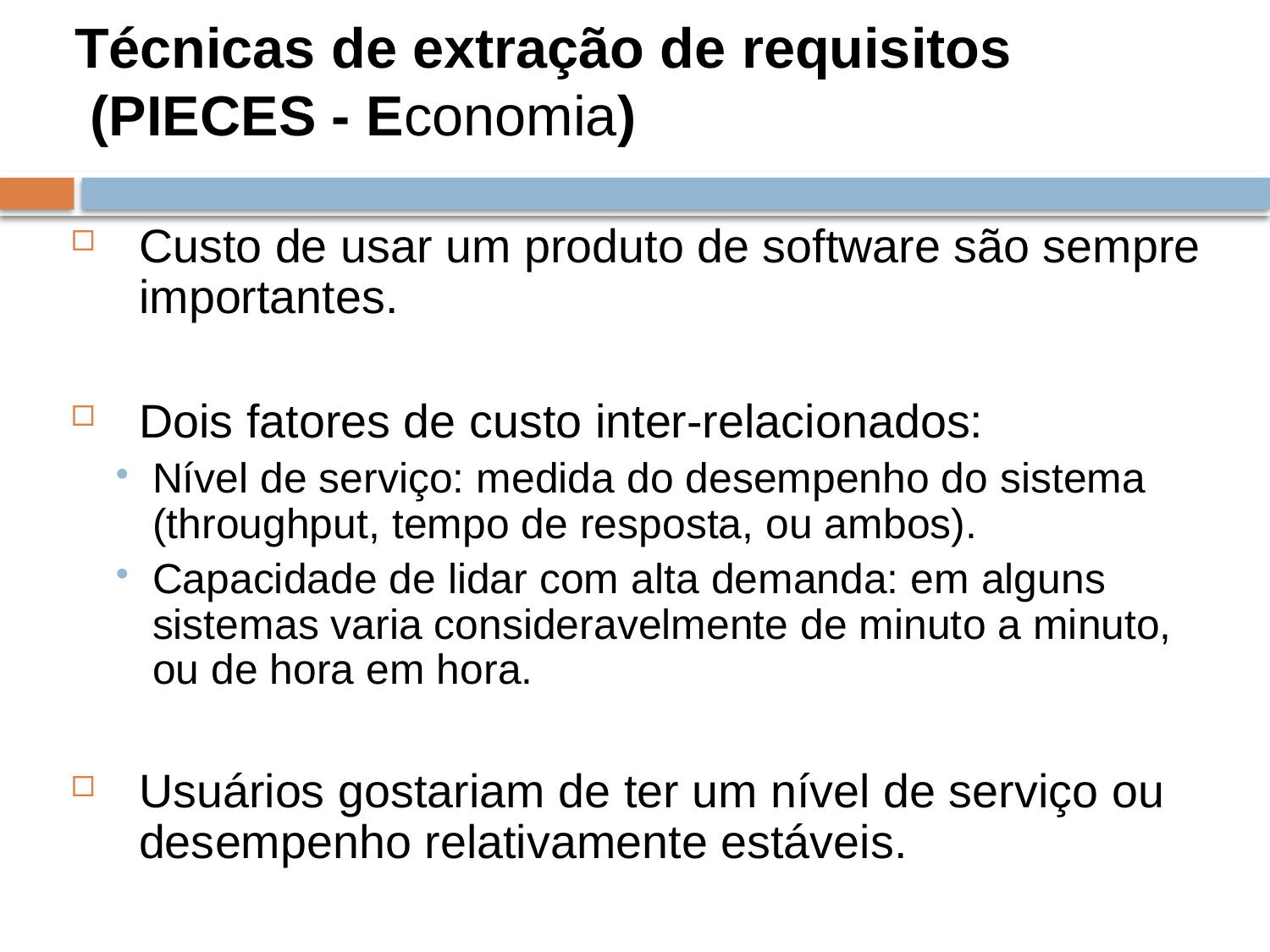

Técnicas de extração de requisitos
 (PIECES - Economia)
Custo de usar um produto de software são sempre importantes.

Dois fatores de custo inter-relacionados:
Nível de serviço: medida do desempenho do sistema (throughput, tempo de resposta, ou ambos).
Capacidade de lidar com alta demanda: em alguns sistemas varia consideravelmente de minuto a minuto, ou de hora em hora.

Usuários gostariam de ter um nível de serviço ou desempenho relativamente estáveis.